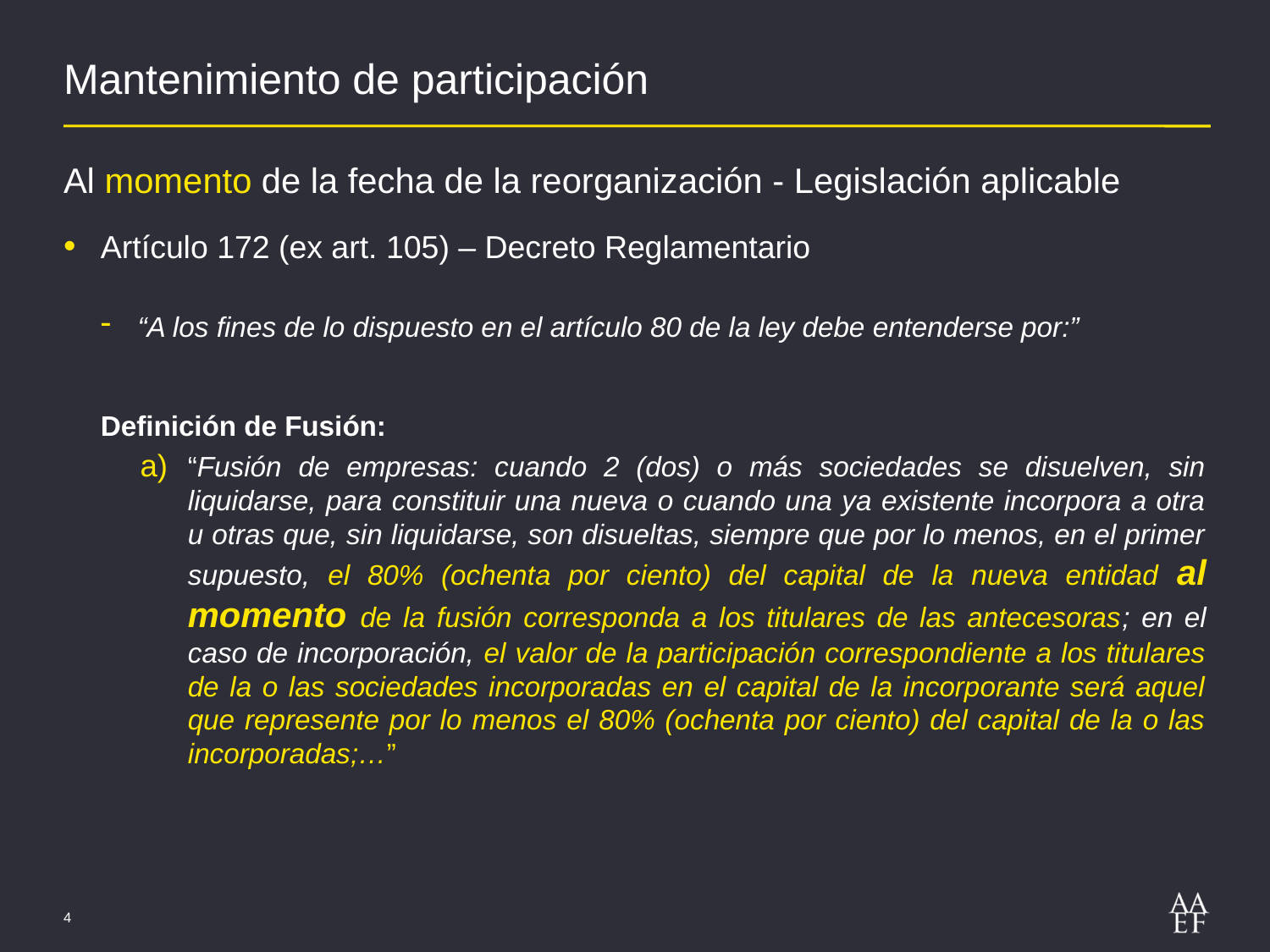

# Mantenimiento de participación
Al momento de la fecha de la reorganización - Legislación aplicable

Artículo 172 (ex art. 105) – Decreto Reglamentario

“A los fines de lo dispuesto en el artículo 80 de la ley debe entenderse por:”

Definición de Fusión:
“Fusión de empresas: cuando 2 (dos) o más sociedades se disuelven, sin liquidarse, para constituir una nueva o cuando una ya existente incorpora a otra u otras que, sin liquidarse, son disueltas, siempre que por lo menos, en el primer supuesto, el 80% (ochenta por ciento) del capital de la nueva entidad al momento de la fusión corresponda a los titulares de las antecesoras; en el caso de incorporación, el valor de la participación correspondiente a los titulares de la o las sociedades incorporadas en el capital de la incorporante será aquel que represente por lo menos el 80% (ochenta por ciento) del capital de la o las incorporadas;…”

4